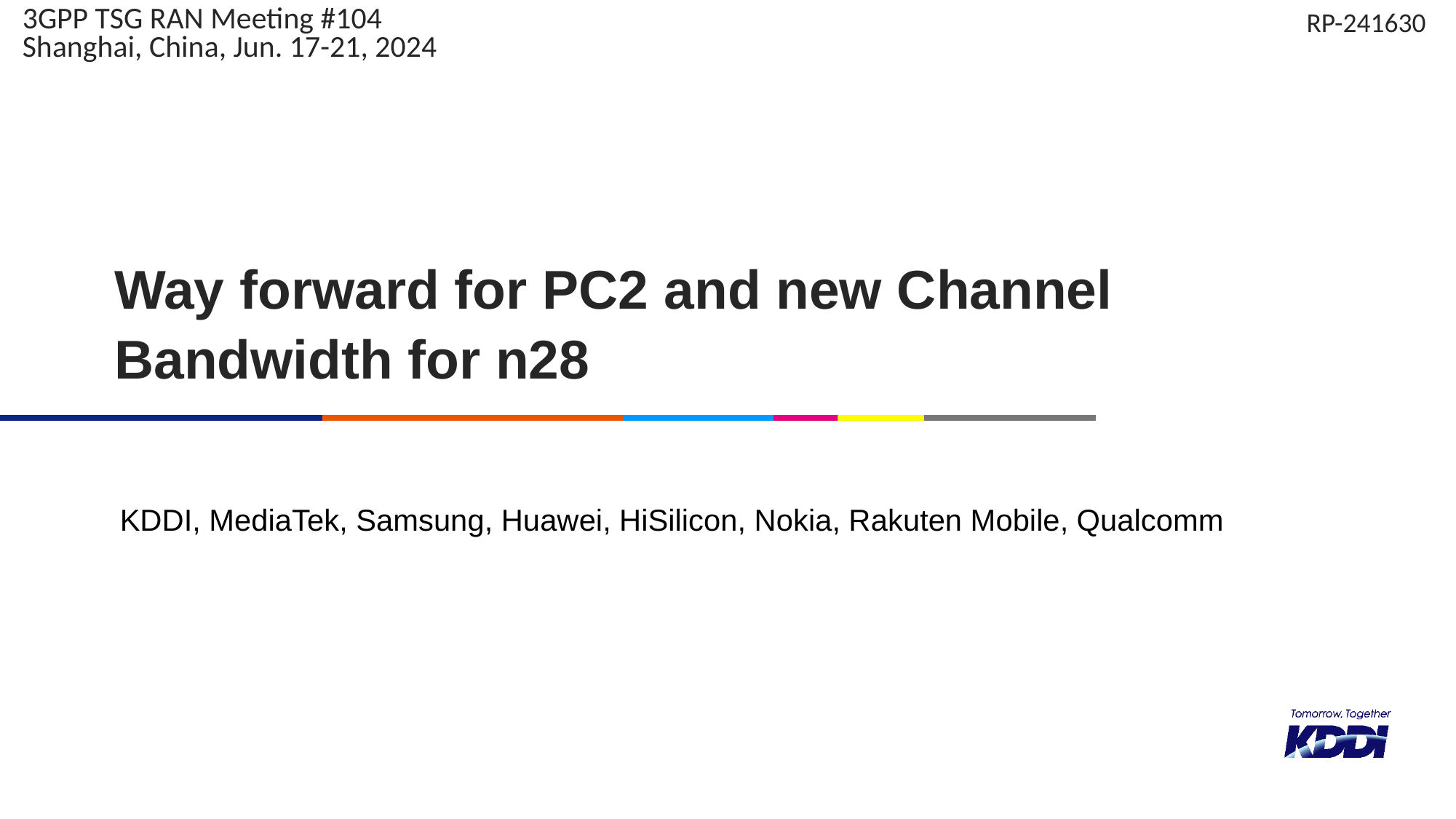

RP-241630
3GPP TSG RAN Meeting #104
Shanghai, China, Jun. 17-21, 2024
# Way forward for PC2 and new Channel Bandwidth for n28
KDDI, MediaTek, Samsung, Huawei, HiSilicon, Nokia, Rakuten Mobile, Qualcomm